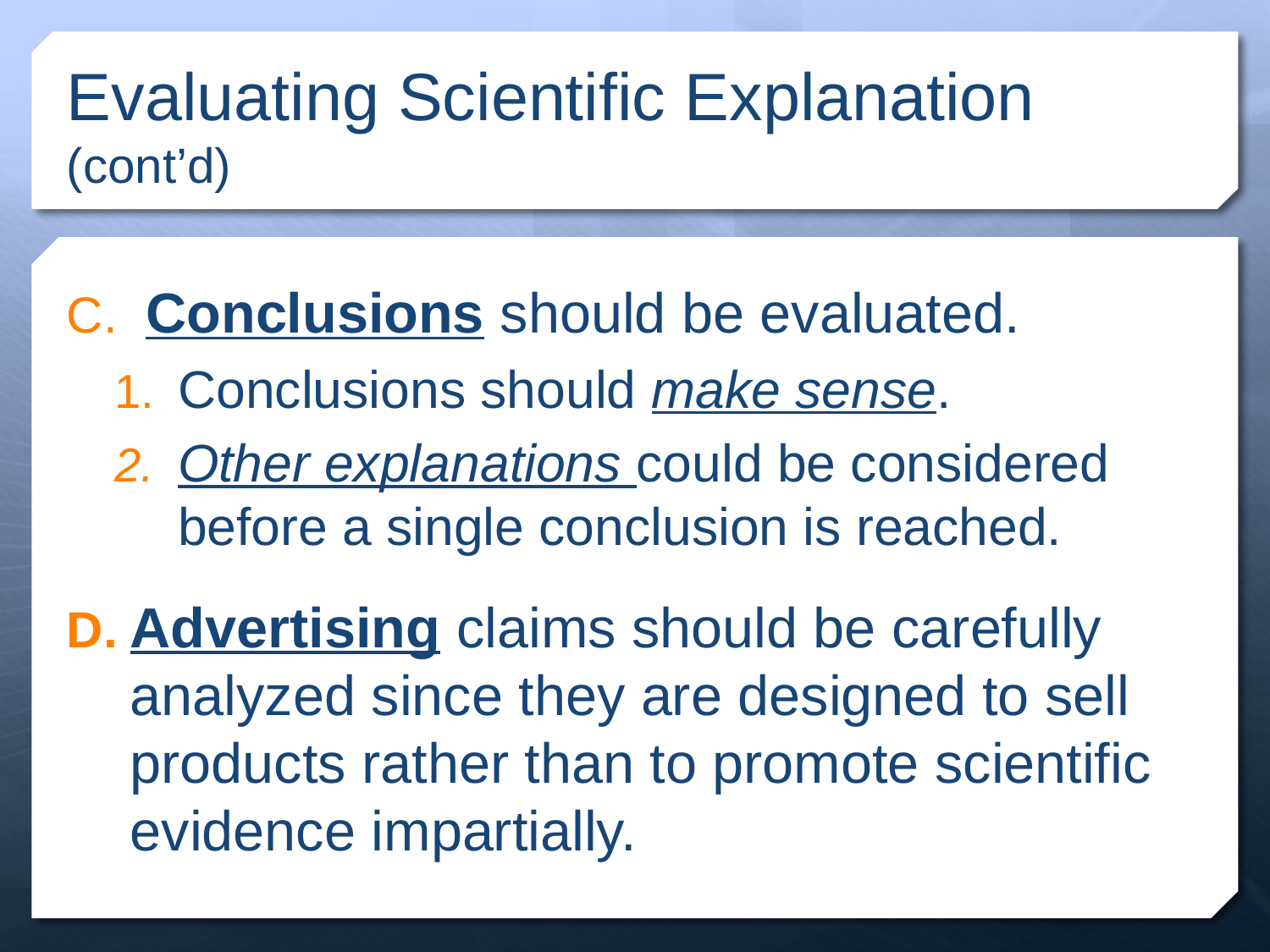

# Evaluating Scientific Explanation (cont’d)
 Conclusions should be evaluated.
Conclusions should make sense.
Other explanations could be considered before a single conclusion is reached.
Advertising claims should be carefully analyzed since they are designed to sell products rather than to promote scientific evidence impartially.